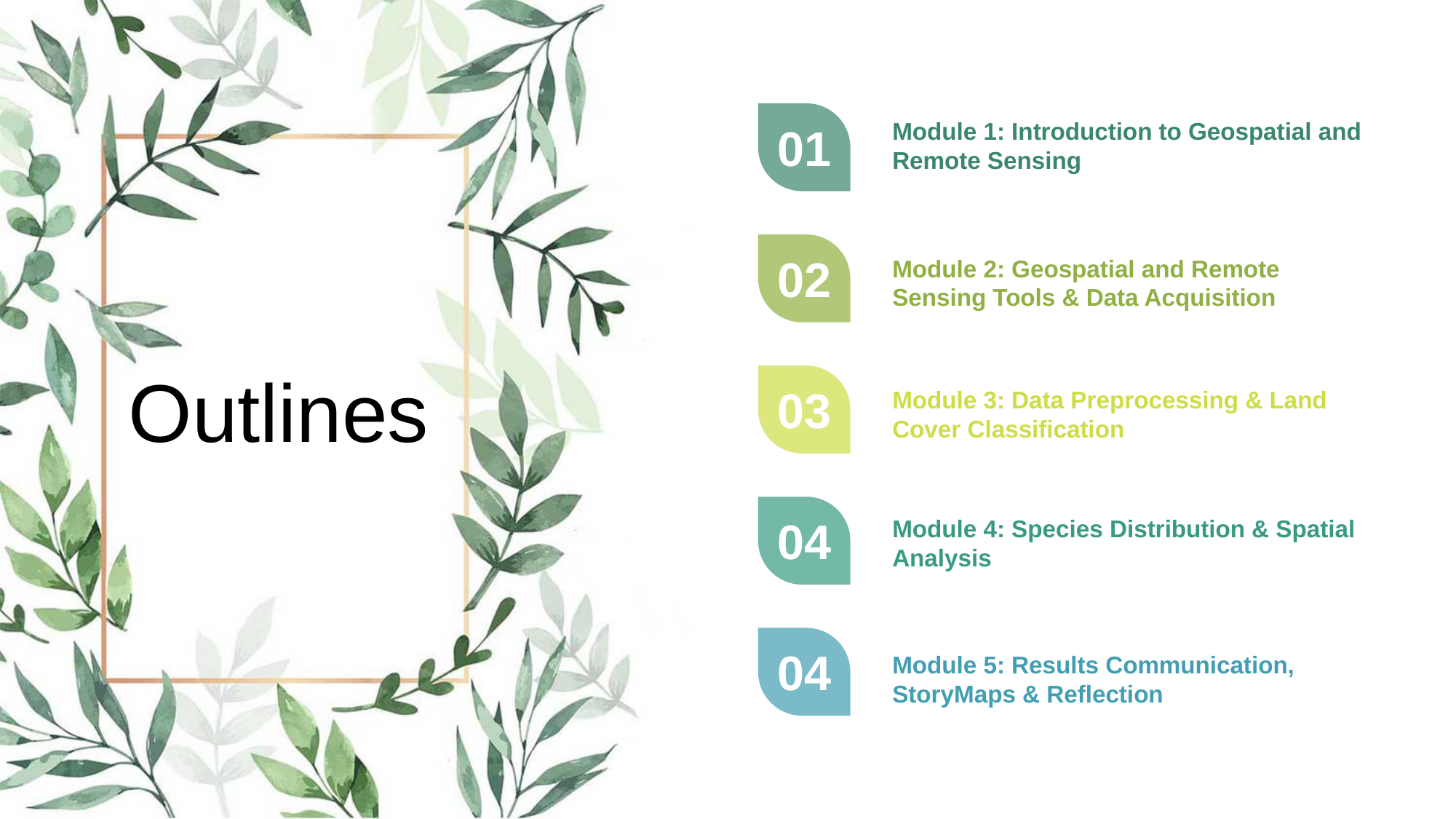

Module 1: Introduction to Geospatial and Remote Sensing
01

02
Module 2: Geospatial and Remote Sensing Tools & Data Acquisition
Outlines

03
Module 3: Data Preprocessing & Land Cover Classification

04
Module 4: Species Distribution & Spatial Analysis

04
Module 5: Results Communication, StoryMaps & Reflection